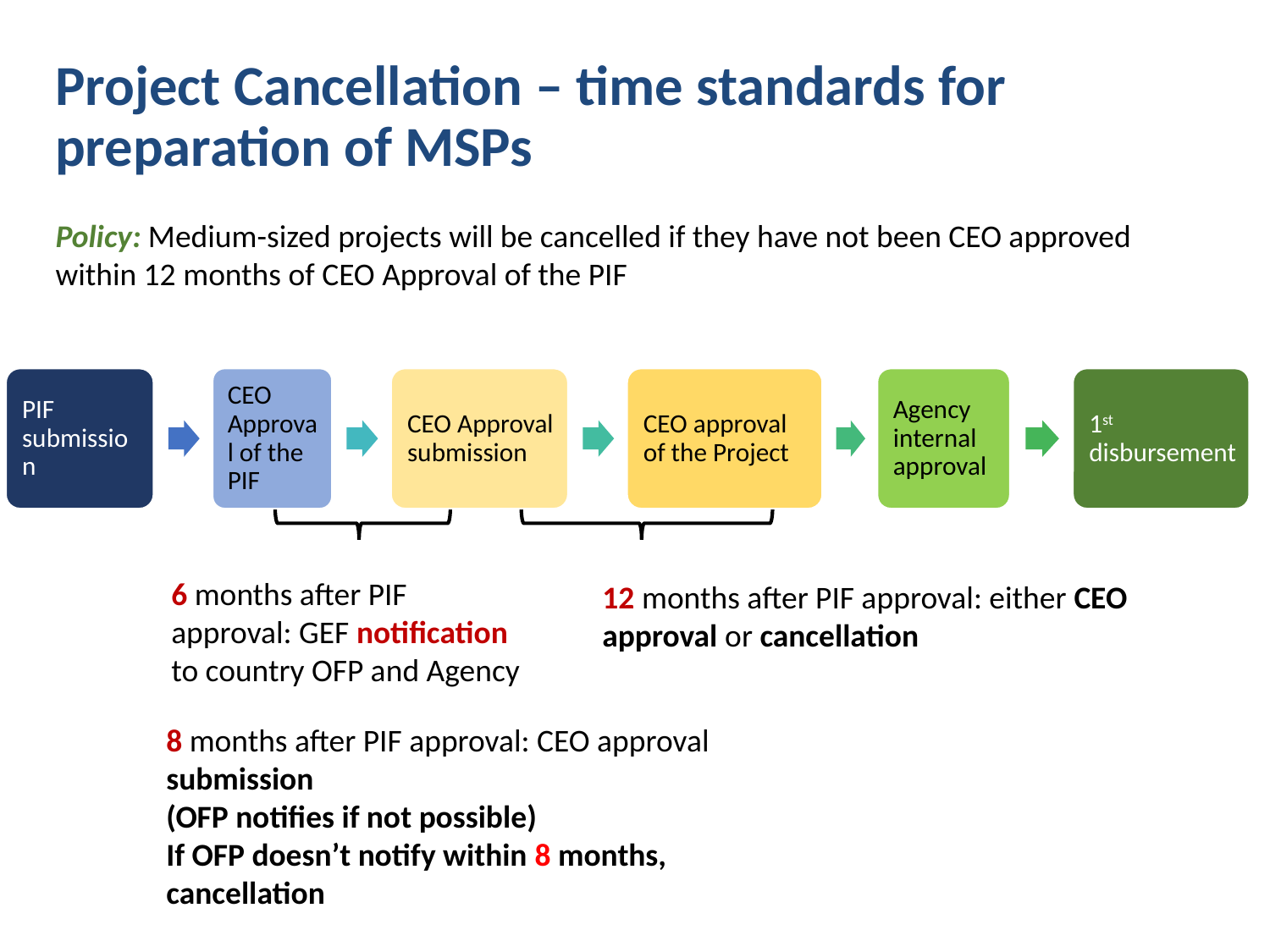

# Project Cancellation – time standards for preparation of MSPs
Policy: Medium-sized projects will be cancelled if they have not been CEO approved within 12 months of CEO Approval of the PIF
PIF submission

CEO Approval of the PIF

CEO Approval submission

CEO approval of the Project

Agency internal approval

1st disbursement

6 months after PIF approval: GEF notification to country OFP and Agency
12 months after PIF approval: either CEO approval or cancellation
8 months after PIF approval: CEO approval submission
(OFP notifies if not possible)
If OFP doesn’t notify within 8 months, cancellation